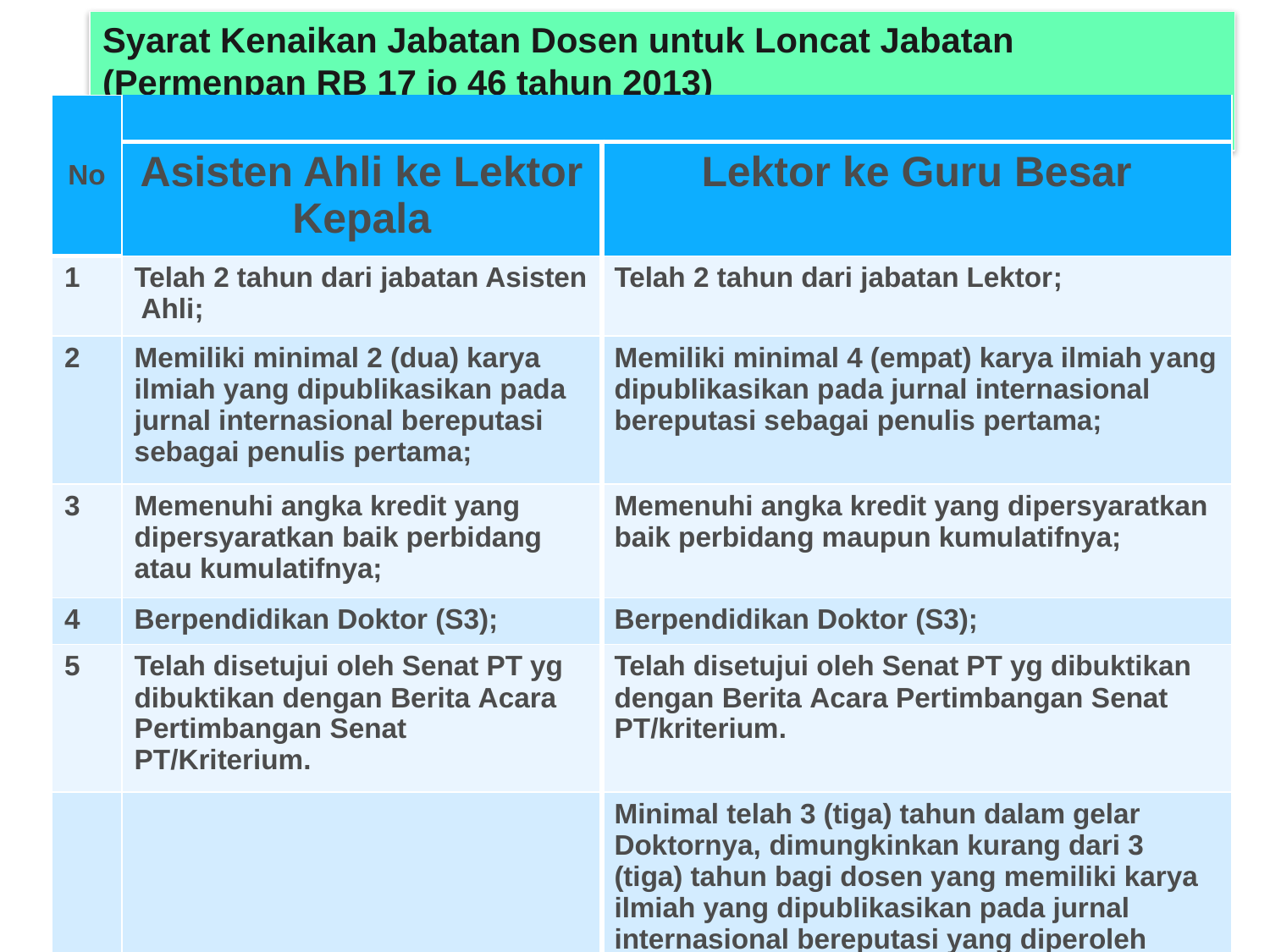

Syarat Kenaikan Jabatan Dosen untuk Loncat Jabatan (Permenpan RB 17 jo 46 tahun 2013)

| No |  |  |
| --- | --- | --- |
|  | Asisten Ahli ke Lektor Kepala | Lektor ke Guru Besar |
| 1 | Telah 2 tahun dari jabatan Asisten Ahli; | Telah 2 tahun dari jabatan Lektor; |
| 2 | Memiliki minimal 2 (dua) karya ilmiah yang dipublikasikan pada jurnal internasional bereputasi sebagai penulis pertama; | Memiliki minimal 4 (empat) karya ilmiah yang dipublikasikan pada jurnal internasional bereputasi sebagai penulis pertama; |
| 3 | Memenuhi angka kredit yang dipersyaratkan baik perbidang atau kumulatifnya; | Memenuhi angka kredit yang dipersyaratkan baik perbidang maupun kumulatifnya; |
| 4 | Berpendidikan Doktor (S3); | Berpendidikan Doktor (S3); |
| 5 | Telah disetujui oleh Senat PT yg dibuktikan dengan Berita Acara Pertimbangan Senat PT/Kriterium. | Telah disetujui oleh Senat PT yg dibuktikan dengan Berita Acara Pertimbangan Senat PT/kriterium. |
|  |  | Minimal telah 3 (tiga) tahun dalam gelar Doktornya, dimungkinkan kurang dari 3 (tiga) tahun bagi dosen yang memiliki karya ilmiah yang dipublikasikan pada jurnal internasional bereputasi yang diperoleh setelah gelar Doktornya, dan telah memiliki pengalaman mengajar sebagai dosen tetap minimal 10 (sepuluh) tahun . |